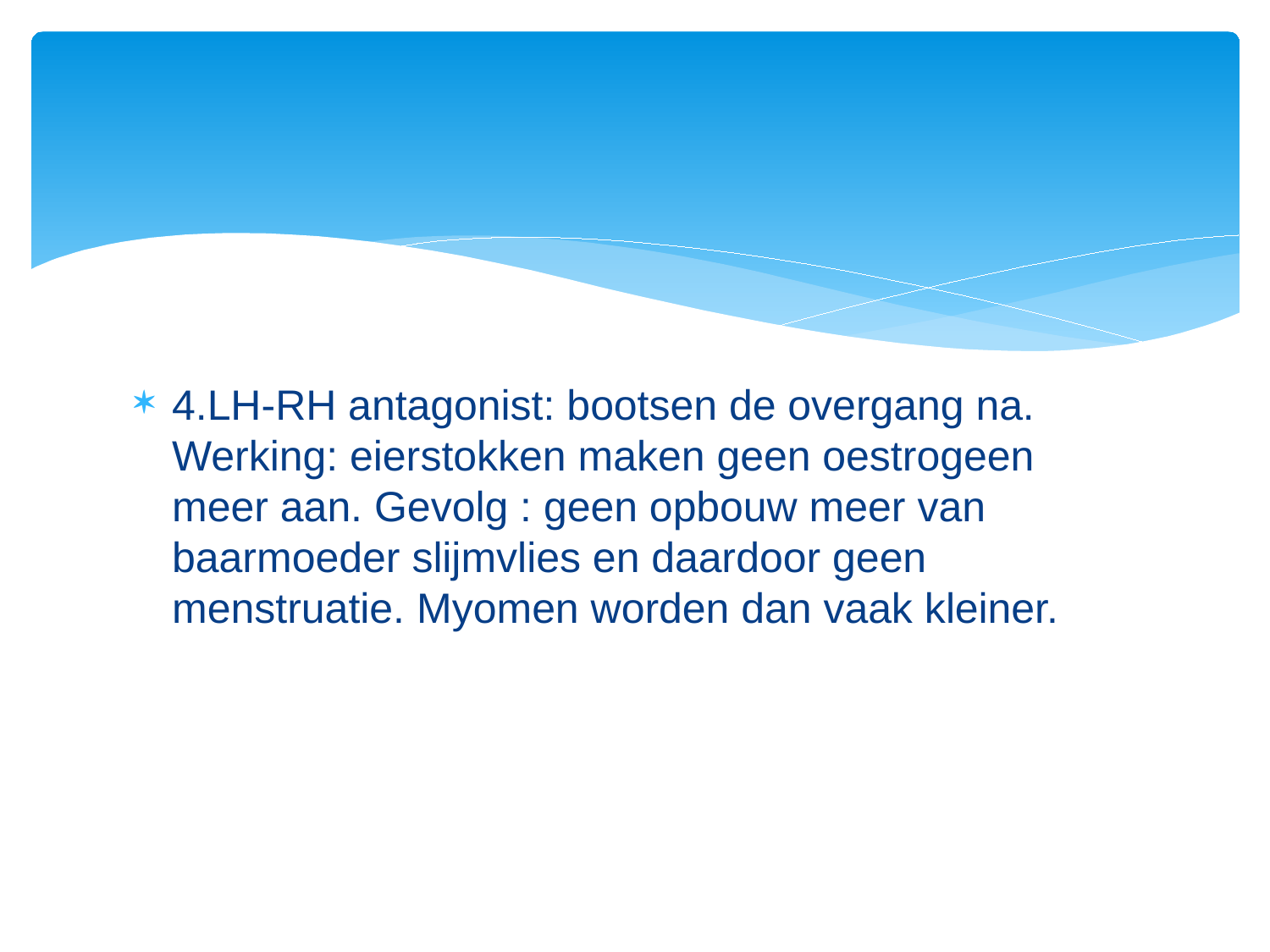

#
4.LH-RH antagonist: bootsen de overgang na. Werking: eierstokken maken geen oestrogeen meer aan. Gevolg : geen opbouw meer van baarmoeder slijmvlies en daardoor geen menstruatie. Myomen worden dan vaak kleiner.